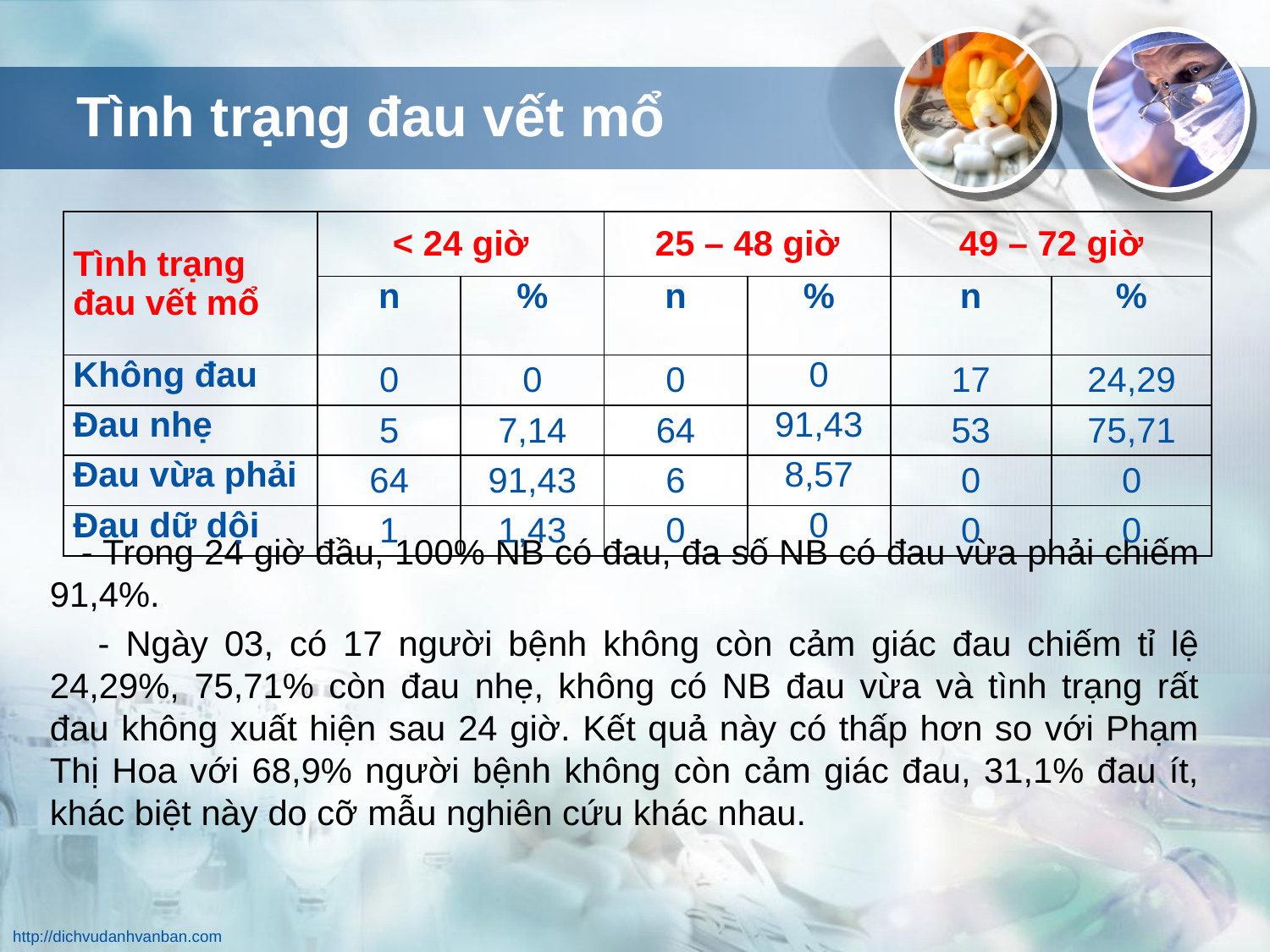

# Tình trạng đau vết mổ

   - Trong 24 giờ đầu, 100% NB có đau, đa số NB có đau vừa phải chiếm 91,4%.
   - Ngày 03, có 17 người bệnh không còn cảm giác đau chiếm tỉ lệ 24,29%, 75,71% còn đau nhẹ, không có NB đau vừa và tình trạng rất đau không xuất hiện sau 24 giờ. Kết quả này có thấp hơn so với Phạm Thị Hoa với 68,9% người bệnh không còn cảm giác đau, 31,1% đau ít, khác biệt này do cỡ mẫu nghiên cứu khác nhau.
| Tình trạng đau vết mổ | < 24 giờ |  | 25 – 48 giờ |  | 49 – 72 giờ |  |
| --- | --- | --- | --- | --- | --- | --- |
|  | n | % | n | % | n | % |
| Không đau | 0 | 0 | 0 | 0 | 17 | 24,29 |
| Đau nhẹ | 5 | 7,14 | 64 | 91,43 | 53 | 75,71 |
| Đau vừa phải | 64 | 91,43 | 6 | 8,57 | 0 | 0 |
| Đau dữ dội | 1 | 1,43 | 0 | 0 | 0 | 0 |